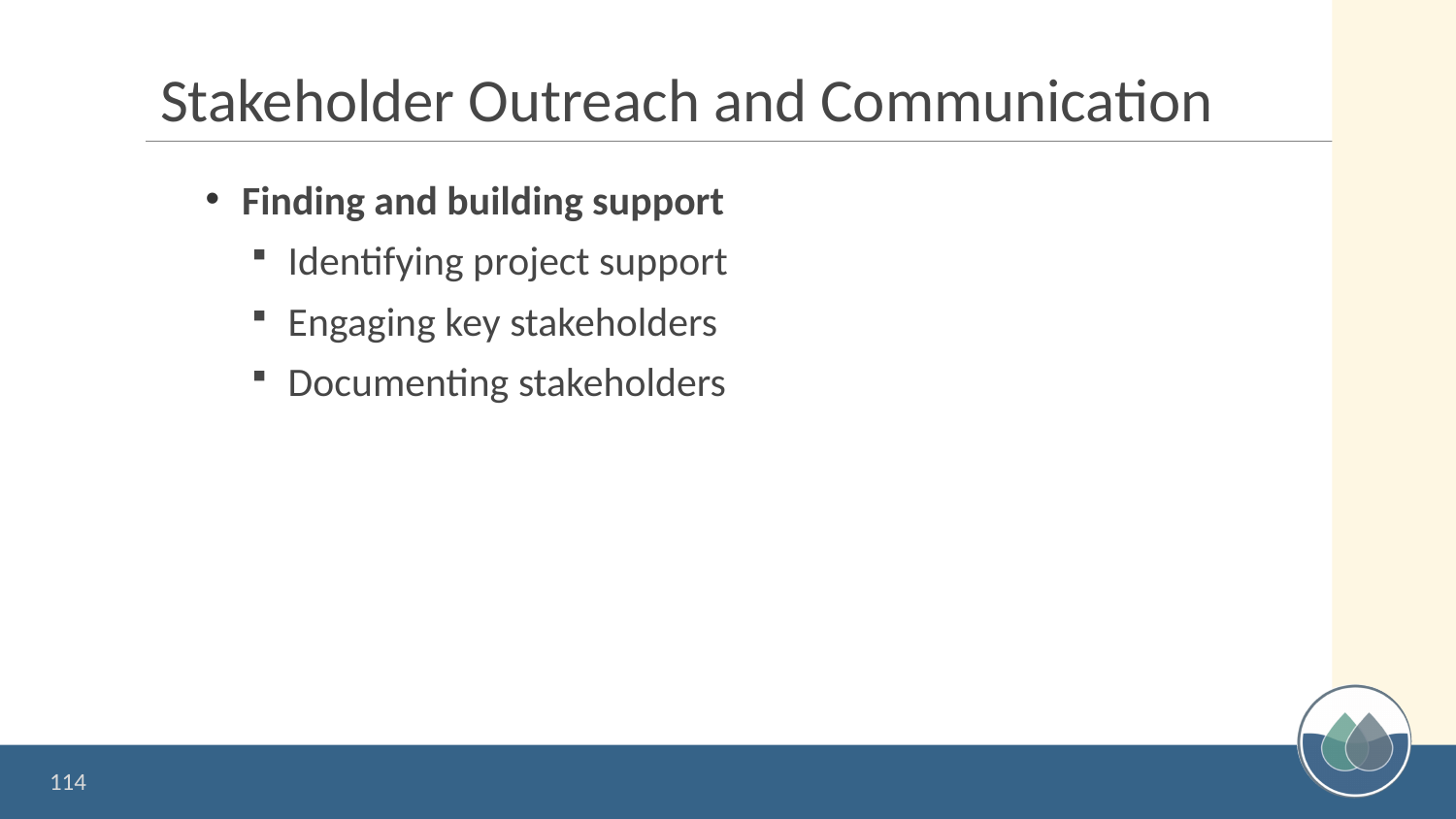

# Stakeholder Outreach and Communication
Finding and building support
Identifying project support
Engaging key stakeholders
Documenting stakeholders

114